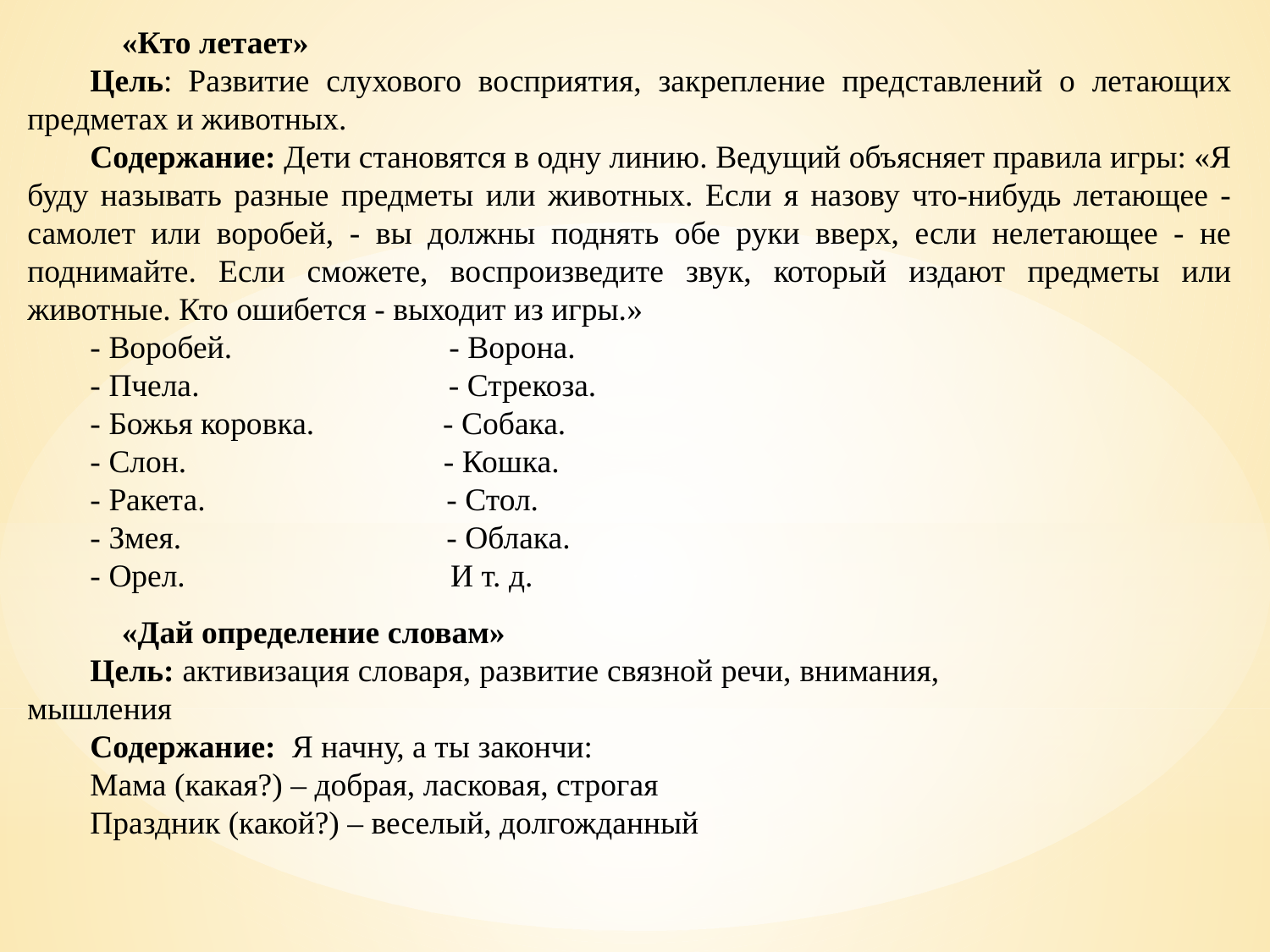

«Кто летает»
Цель:  Развитие слухового восприятия, закрепление представлений о летающих предметах и животных.
Содержание: Дети становятся в одну линию. Ведущий объясняет правила игры: «Я буду называть разные предметы или животных. Если я назову что-нибудь летающее - самолет или воробей, - вы должны поднять обе руки вверх, если нелетающее - не поднимайте. Если сможете, воспроизведите звук, который издают предметы или животные. Кто ошибется - выходит из игры.»
- Воробей.                           - Ворона.
- Пчела.                               - Стрекоза.
- Божья коровка.                - Собака.
- Слон.                                - Кошка.
- Ракета.                              - Стол.
- Змея.                                 - Облака.
- Орел.                                 И т. д.
«Дай определение словам»
Цель: активизация словаря, развитие связной речи, внимания, мышления
Содержание:  Я начну, а ты закончи:
Мама (какая?) – добрая, ласковая, строгая
Праздник (какой?) – веселый, долгожданный